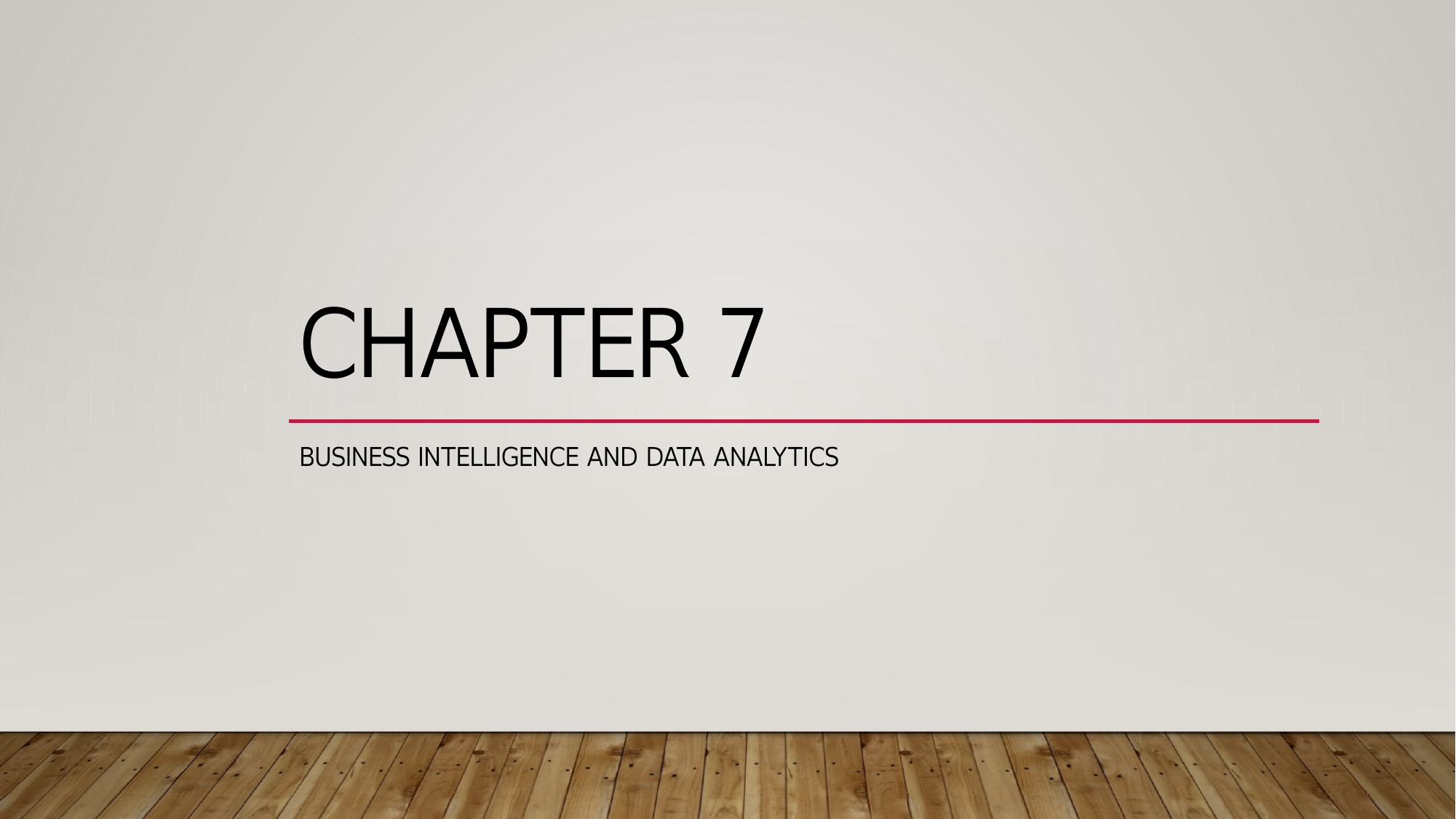

# Chapter 7
Business Intelligence and data analytics